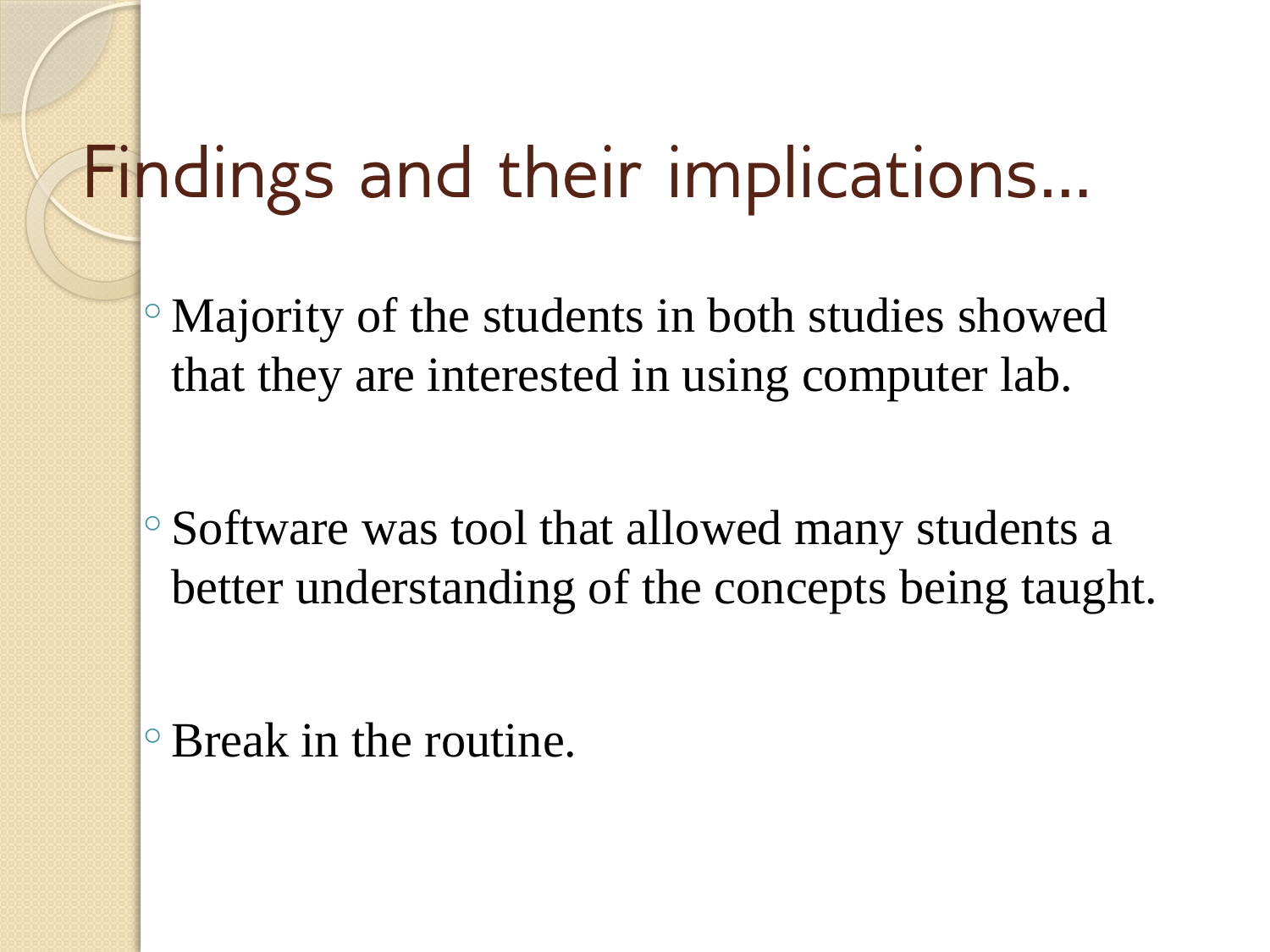

# Findings and their implications…
Majority of the students in both studies showed that they are interested in using computer lab.

Software was tool that allowed many students a better understanding of the concepts being taught.

Break in the routine.